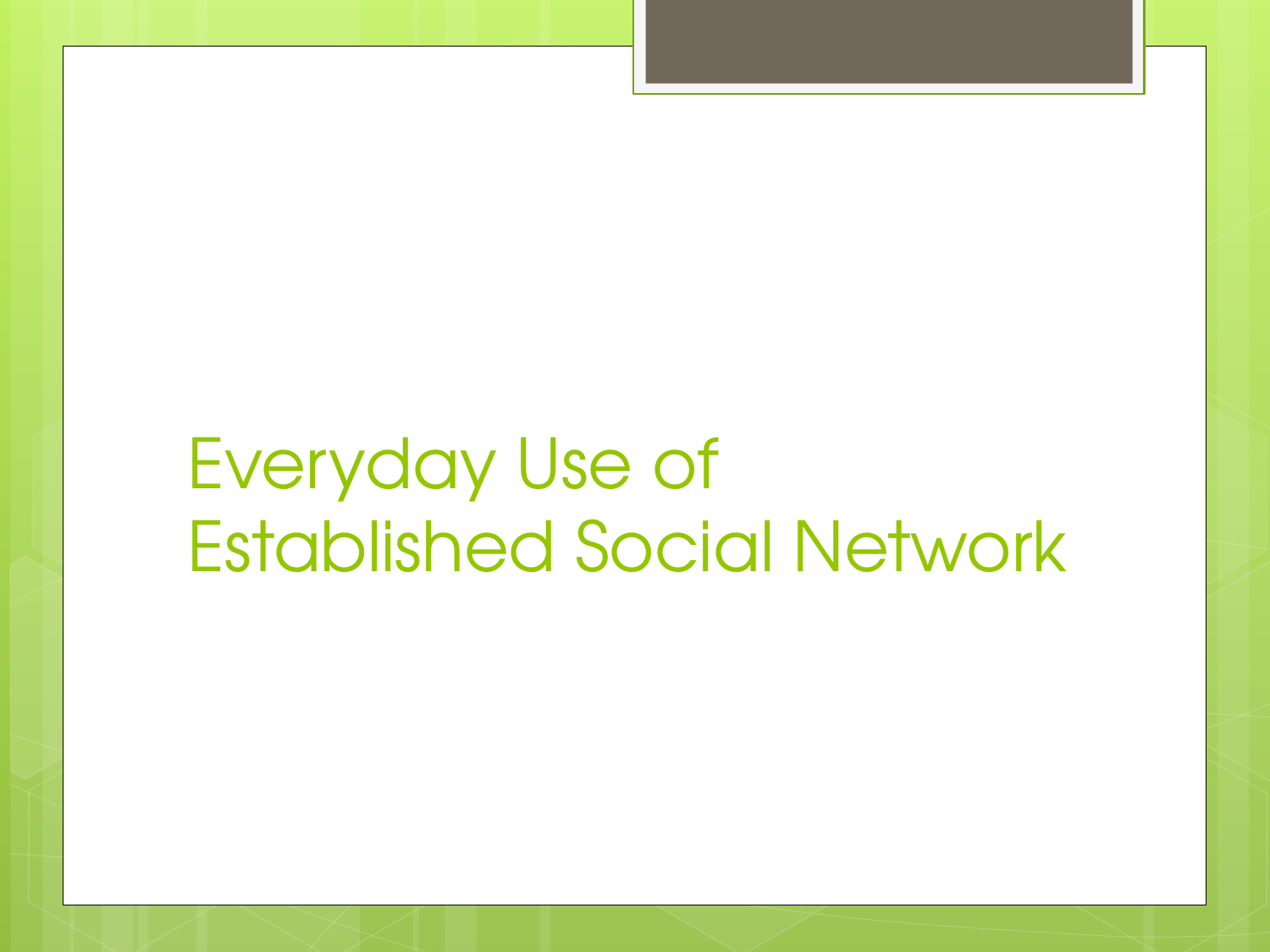

# Everyday Use of Established Social Network